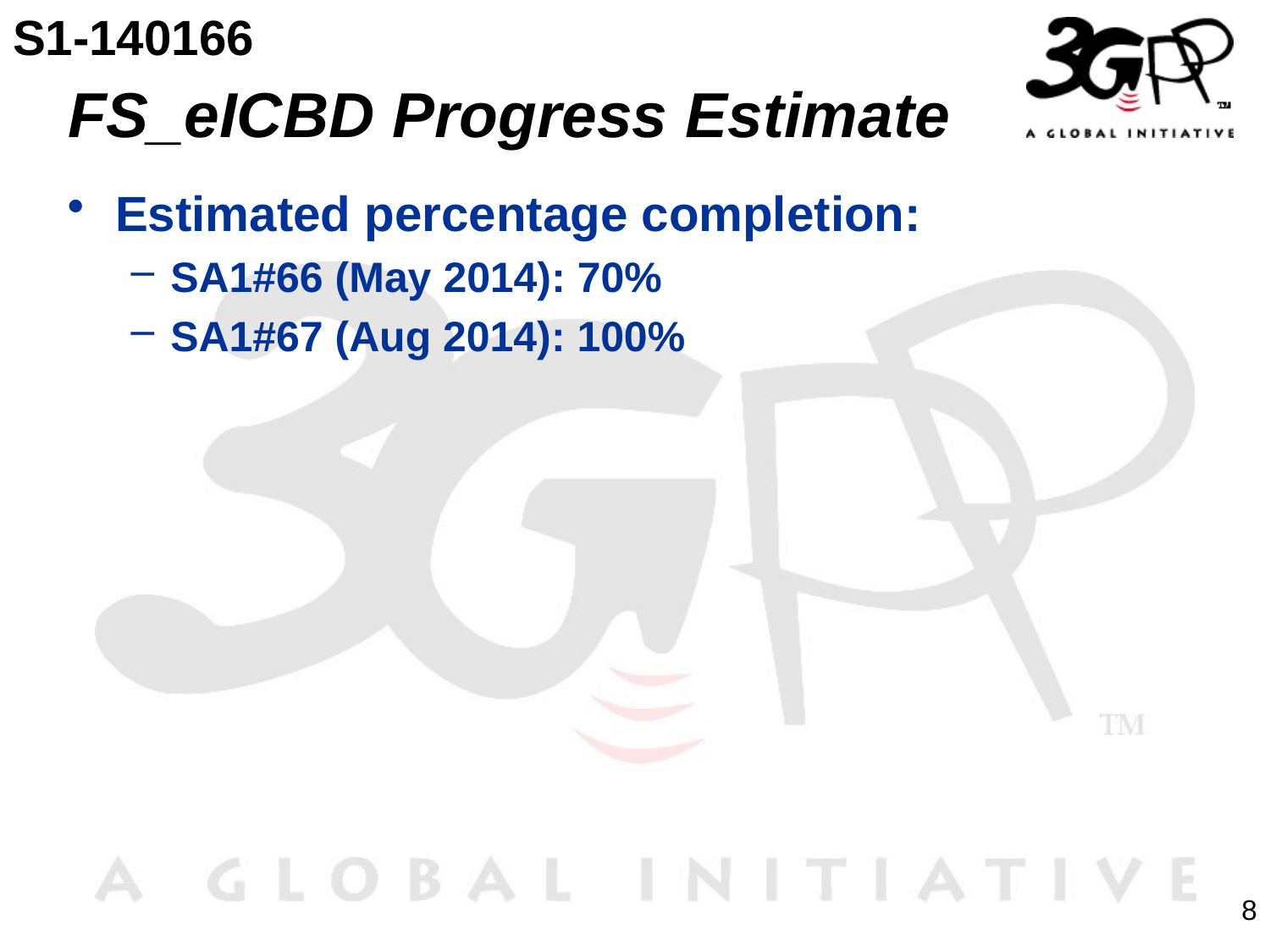

S1-140166
# FS_eICBD Progress Estimate
Estimated percentage completion:
SA1#66 (May 2014): 70%
SA1#67 (Aug 2014): 100%
8